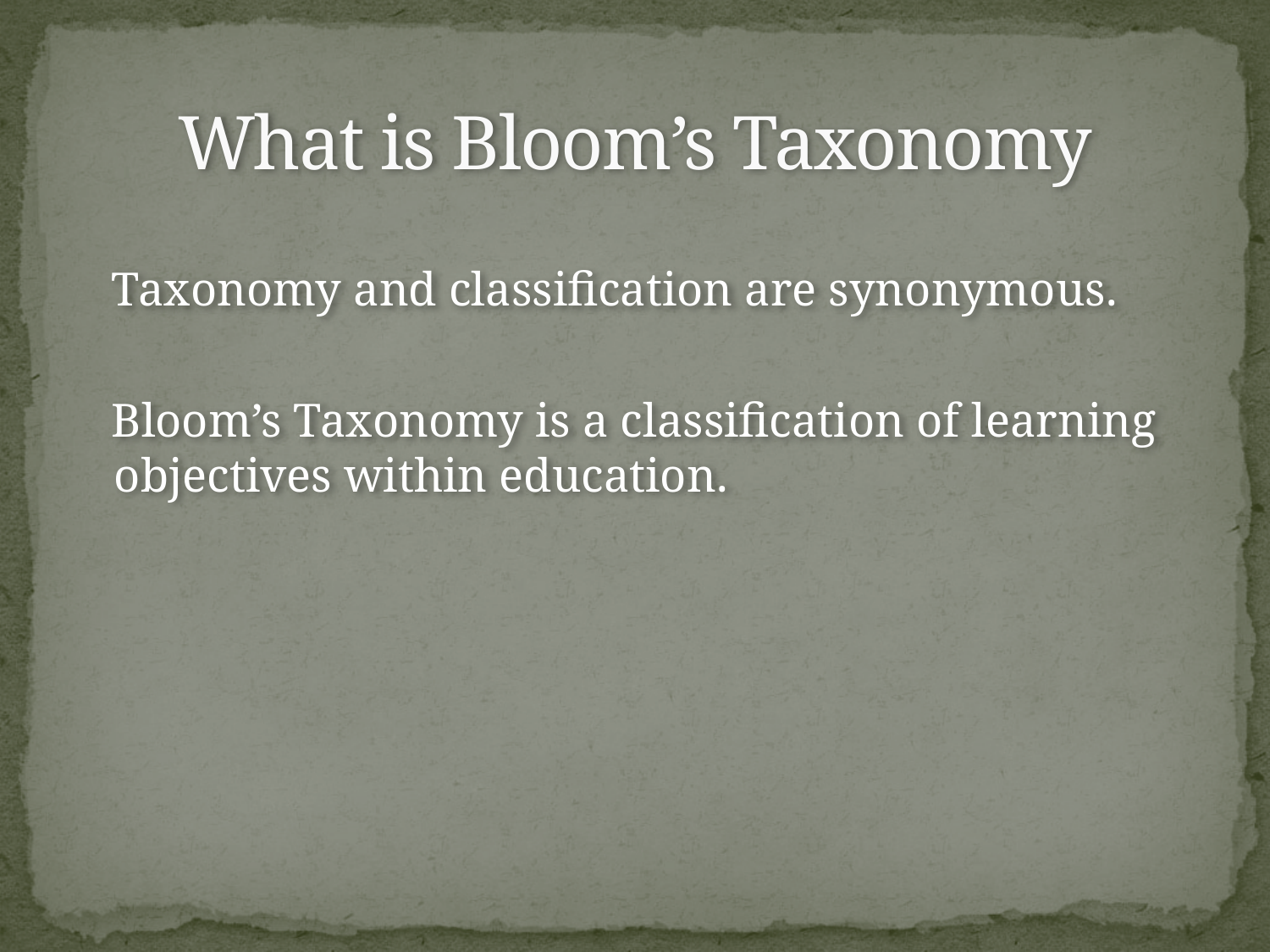

# What is Bloom’s Taxonomy
   Taxonomy and classification are synonymous.

   Bloom’s Taxonomy is a classification of learning objectives within education.